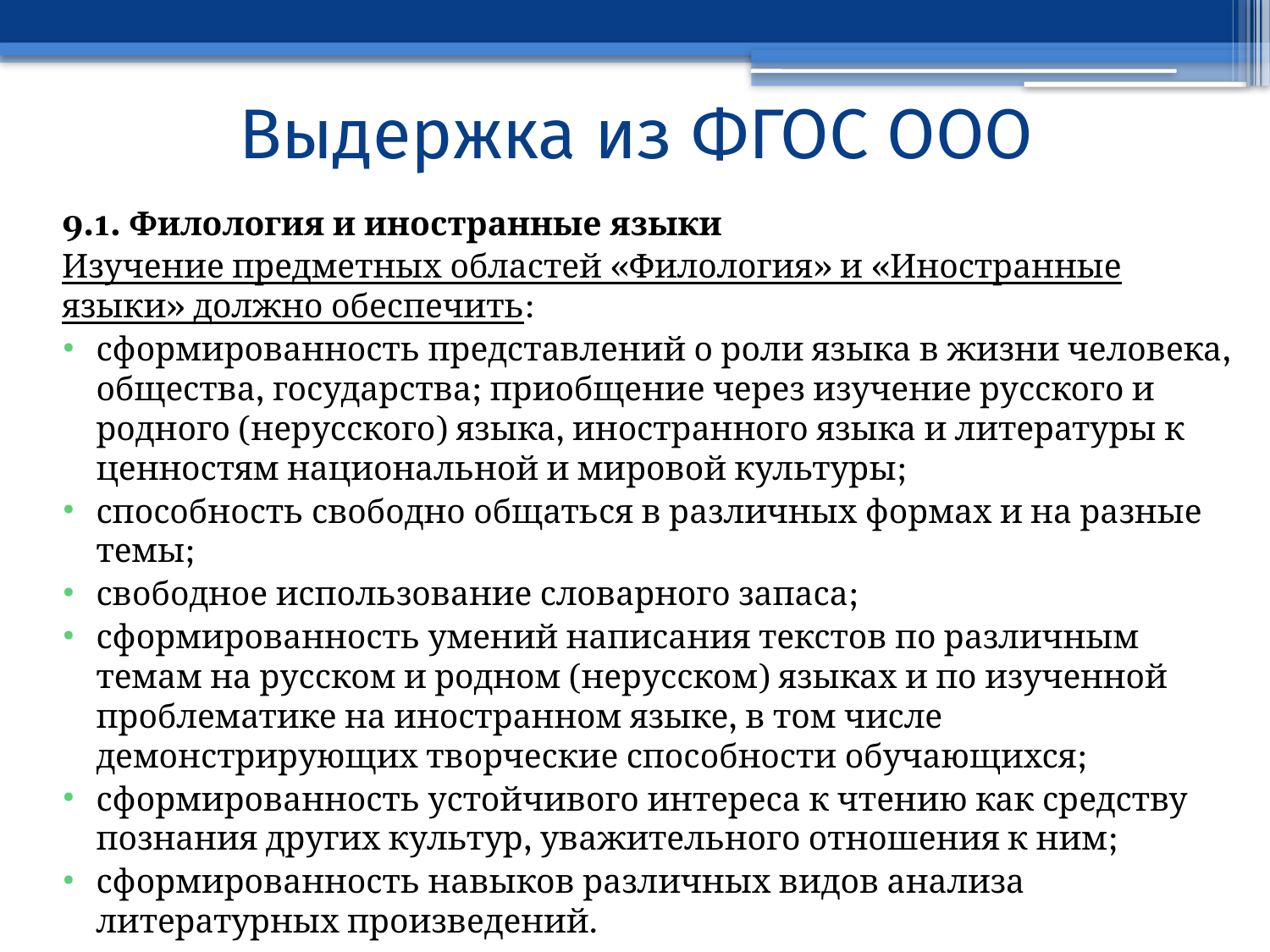

# Выдержка из ФГОС ООО
9.1. Филология и иностранные языки
Изучение предметных областей «Филология» и «Иностранные языки» должно обеспечить:
сформированность представлений о роли языка в жизни человека, общества, государства; приобщение через изучение русского и родного (нерусского) языка, иностранного языка и литературы к ценностям национальной и мировой культуры;
способность свободно общаться в различных формах и на разные темы;
свободное использование словарного запаса;
сформированность умений написания текстов по различным темам на русском и родном (нерусском) языках и по изученной проблематике на иностранном языке, в том числе демонстрирующих творческие способности обучающихся;
сформированность устойчивого интереса к чтению как средству познания других культур, уважительного отношения к ним;
сформированность навыков различных видов анализа литературных произведений.